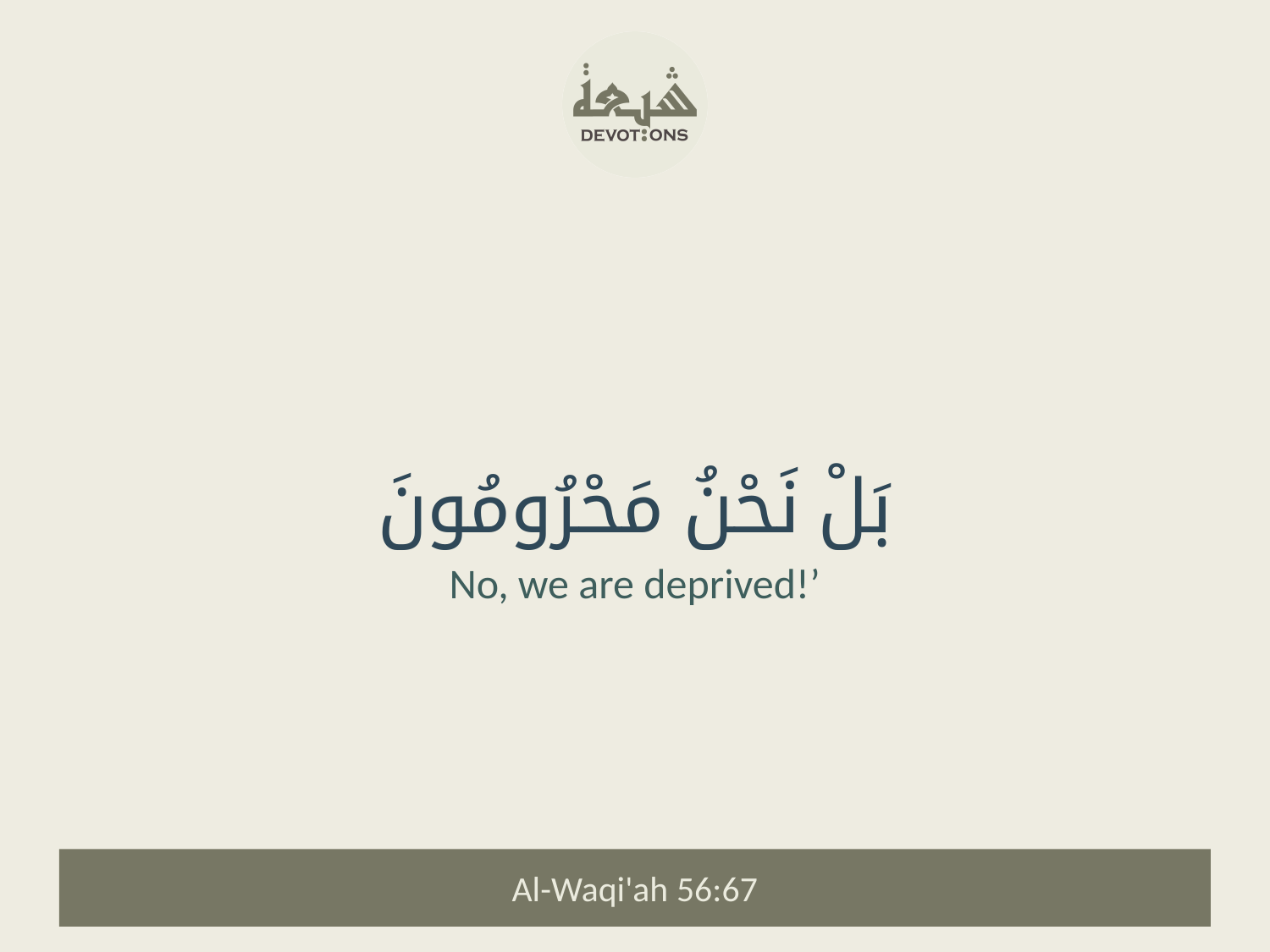

بَلْ نَحْنُ مَحْرُومُونَ
No, we are deprived!’
Al-Waqi'ah 56:67